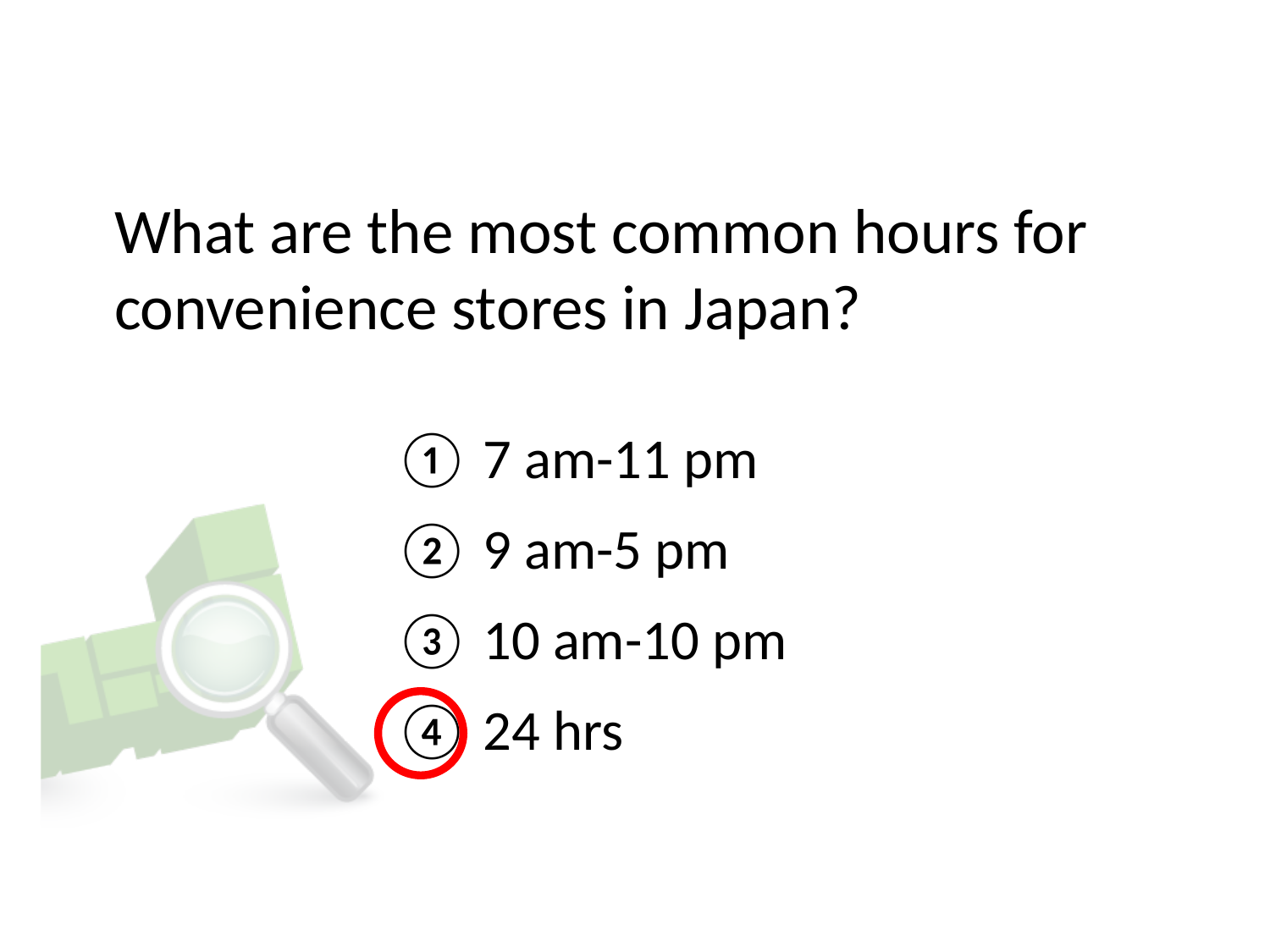

# What are the most common hours for convenience stores in Japan?
① 7 am-11 pm
② 9 am-5 pm
③ 10 am-10 pm
④ 24 hrs